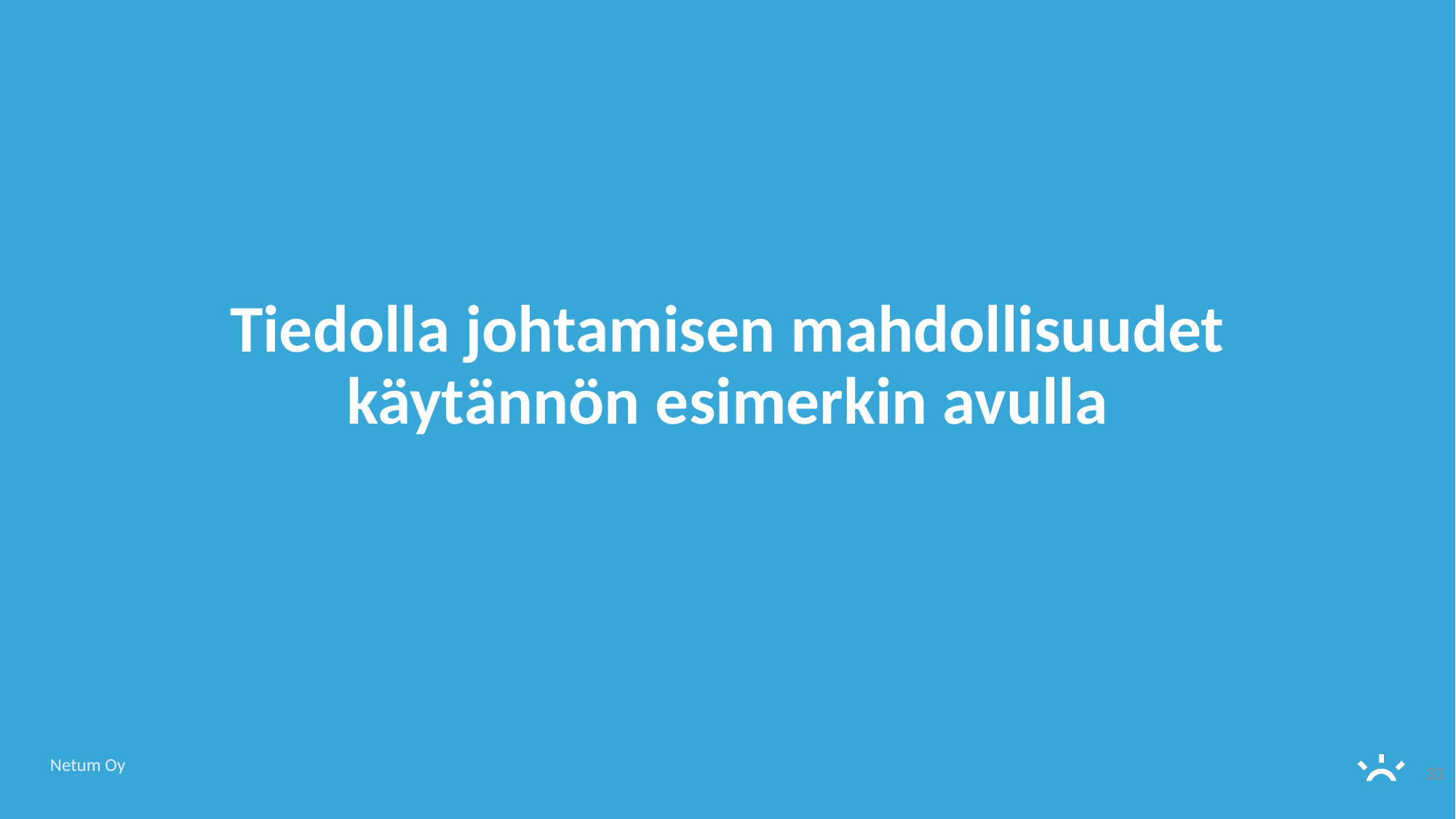

# Tiedolla johtamisen mahdollisuudet käytännön esimerkin avulla
33